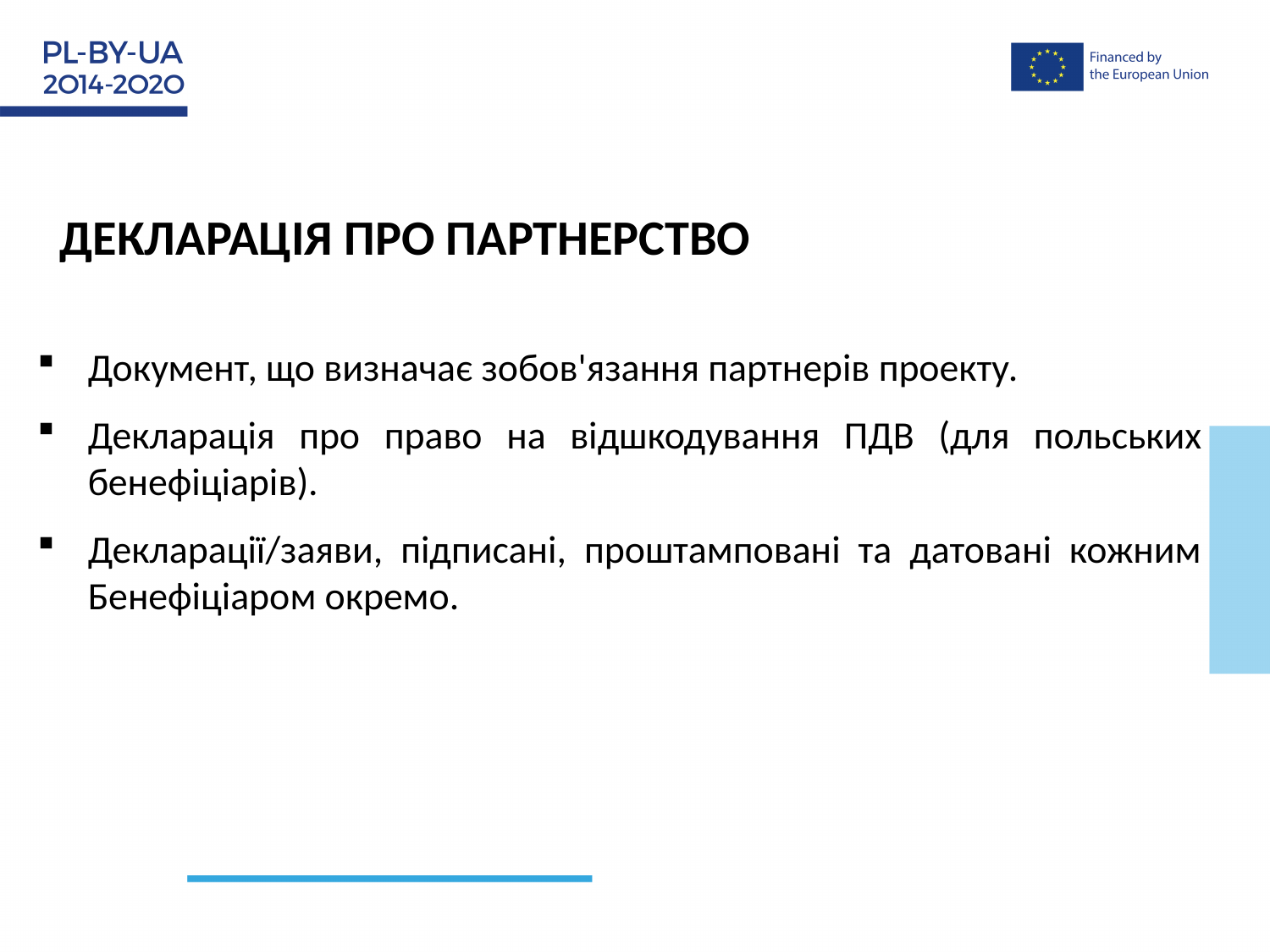

ДЕКЛАРАЦІЯ ПРО ПАРТНЕРСТВО

Документ, що визначає зобов'язання партнерів проекту.
Декларація про право на відшкодування ПДВ (для польських бенефіціарів).
Декларації/заяви, підписані, проштамповані та датовані кожним Бенефіціаром окремо.